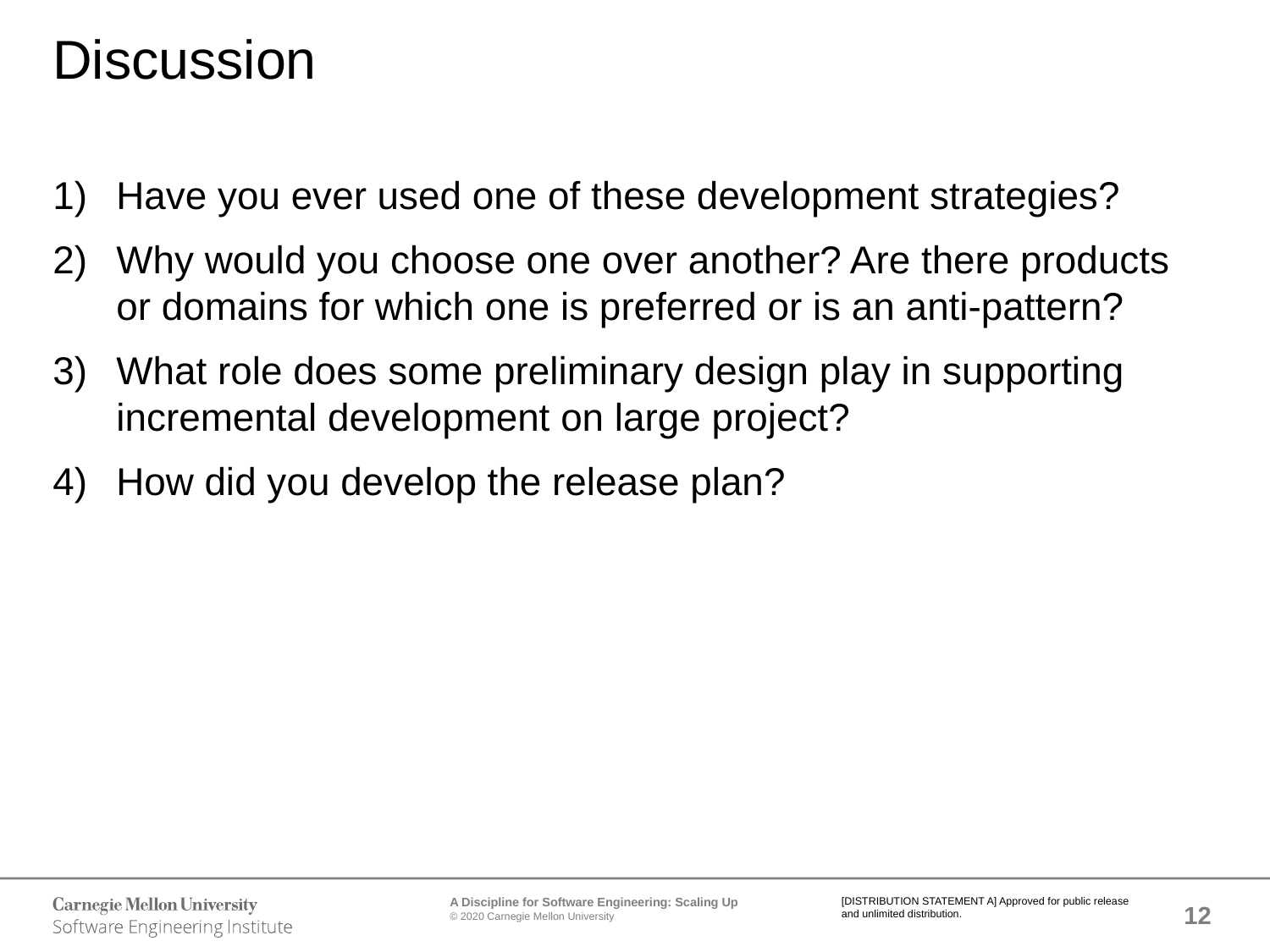

# Discussion
Have you ever used one of these development strategies?
Why would you choose one over another? Are there products or domains for which one is preferred or is an anti-pattern?
What role does some preliminary design play in supporting incremental development on large project?
How did you develop the release plan?